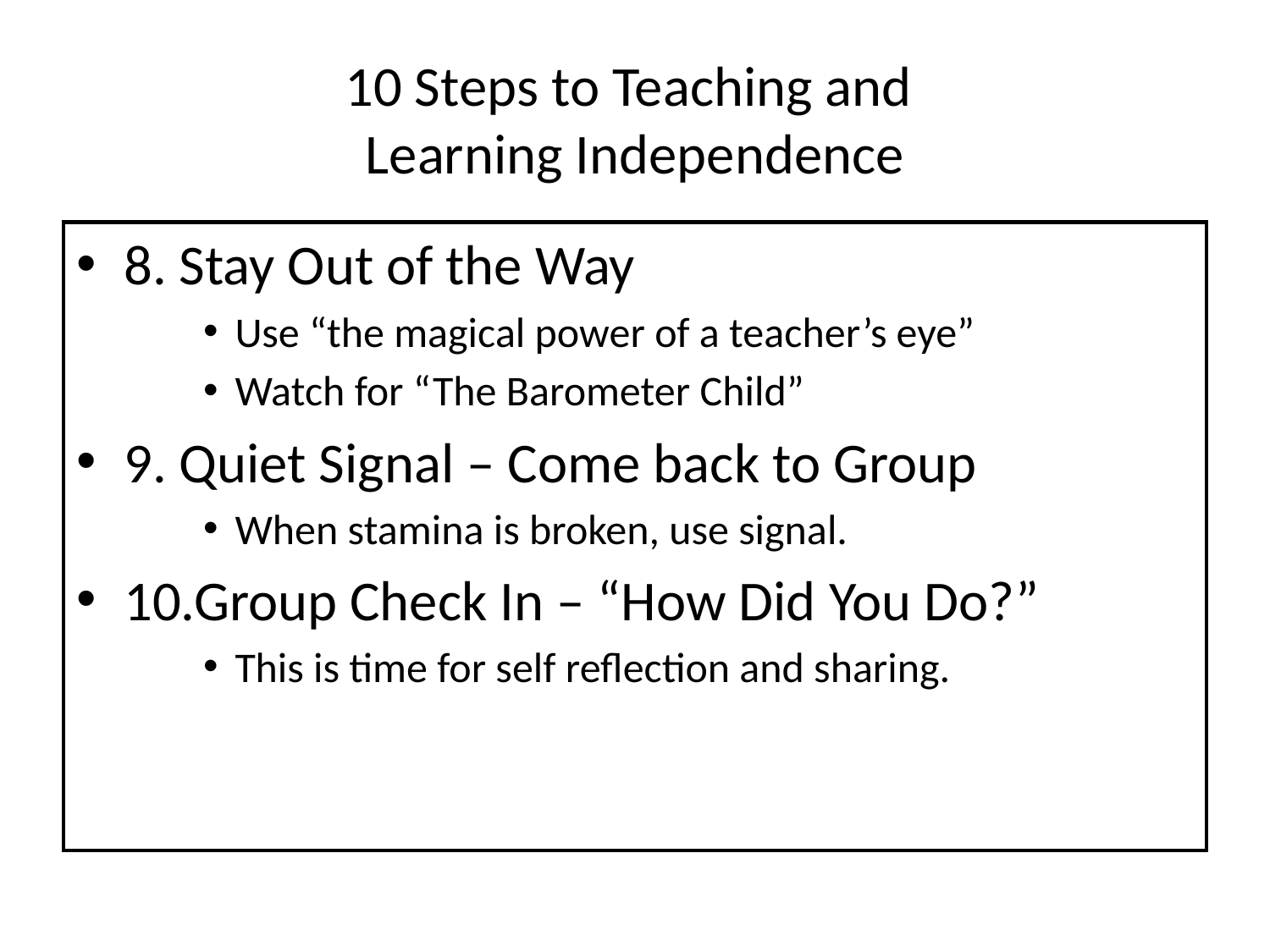

# 10 Steps to Teaching and Learning Independence
8. Stay Out of the Way
Use “the magical power of a teacher’s eye”
Watch for “The Barometer Child”
9. Quiet Signal – Come back to Group
When stamina is broken, use signal.
10.Group Check In – “How Did You Do?”
This is time for self reflection and sharing.